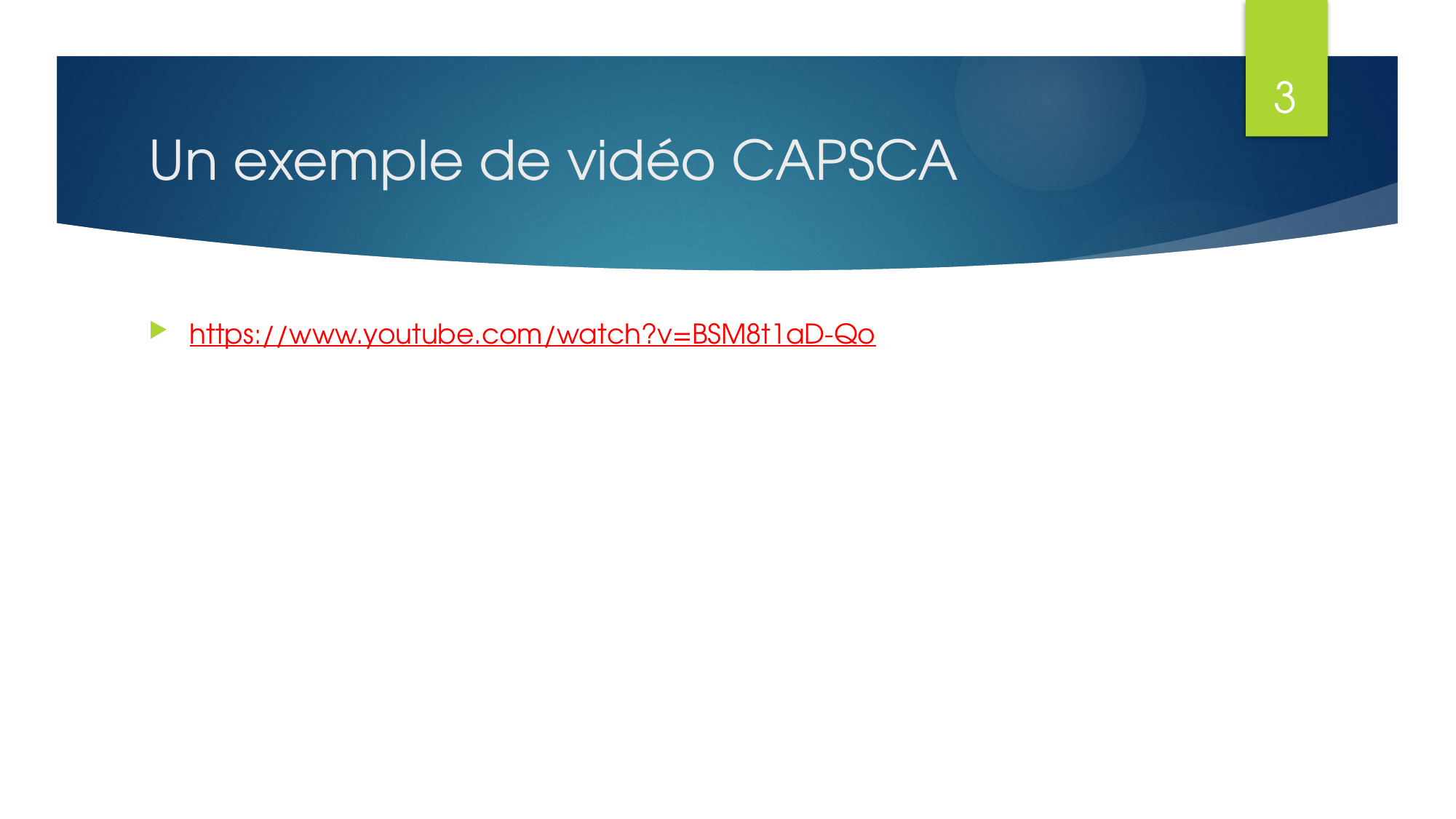

3
# Un exemple de vidéo CAPSCA
https://www.youtube.com/watch?v=BSM8t1aD-Qo